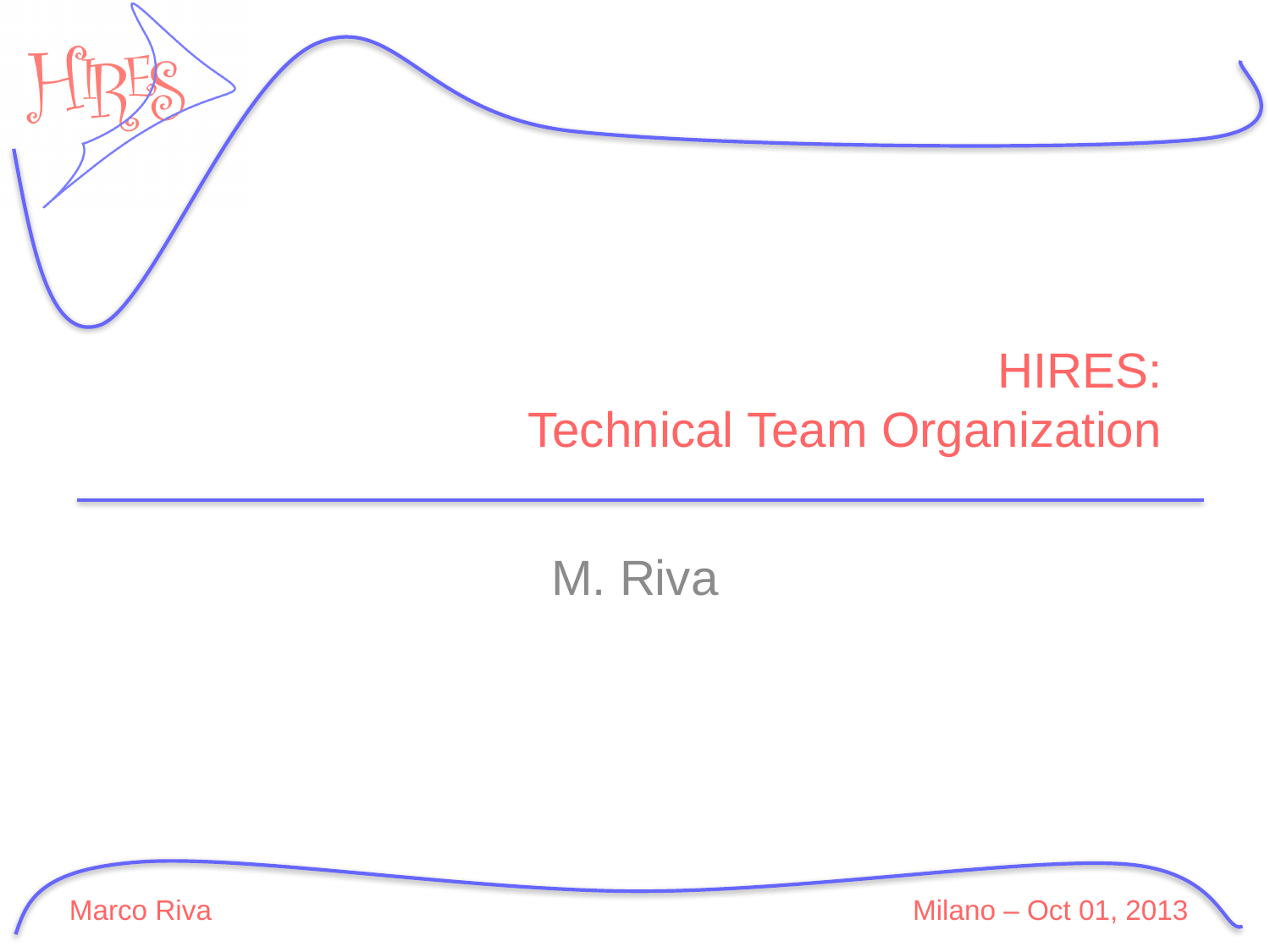

# HIRES: Technical Team Organization
M. Riva